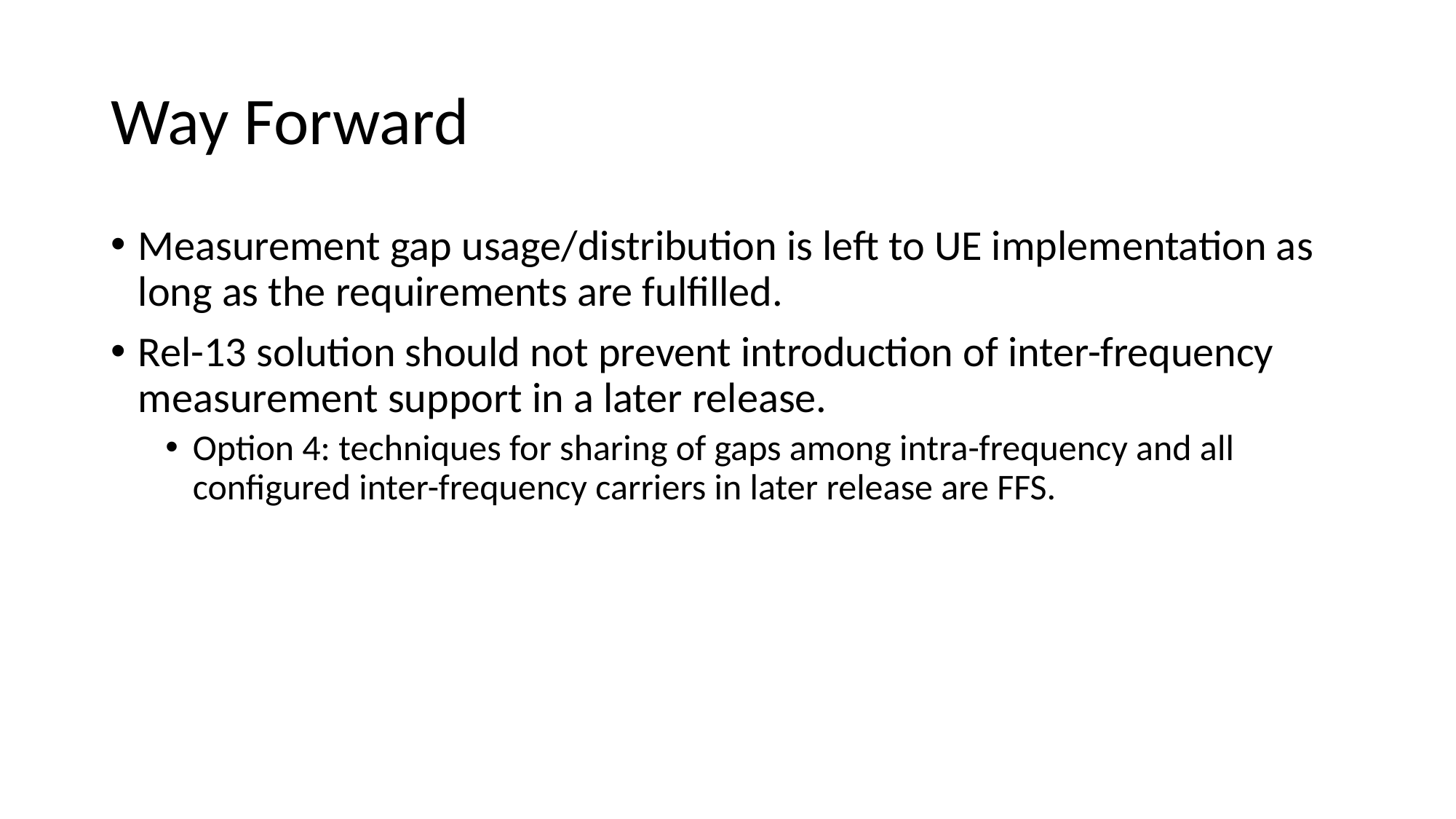

# Way Forward
Measurement gap usage/distribution is left to UE implementation as long as the requirements are fulfilled.
Rel-13 solution should not prevent introduction of inter-frequency measurement support in a later release.
Option 4: techniques for sharing of gaps among intra-frequency and all configured inter-frequency carriers in later release are FFS.